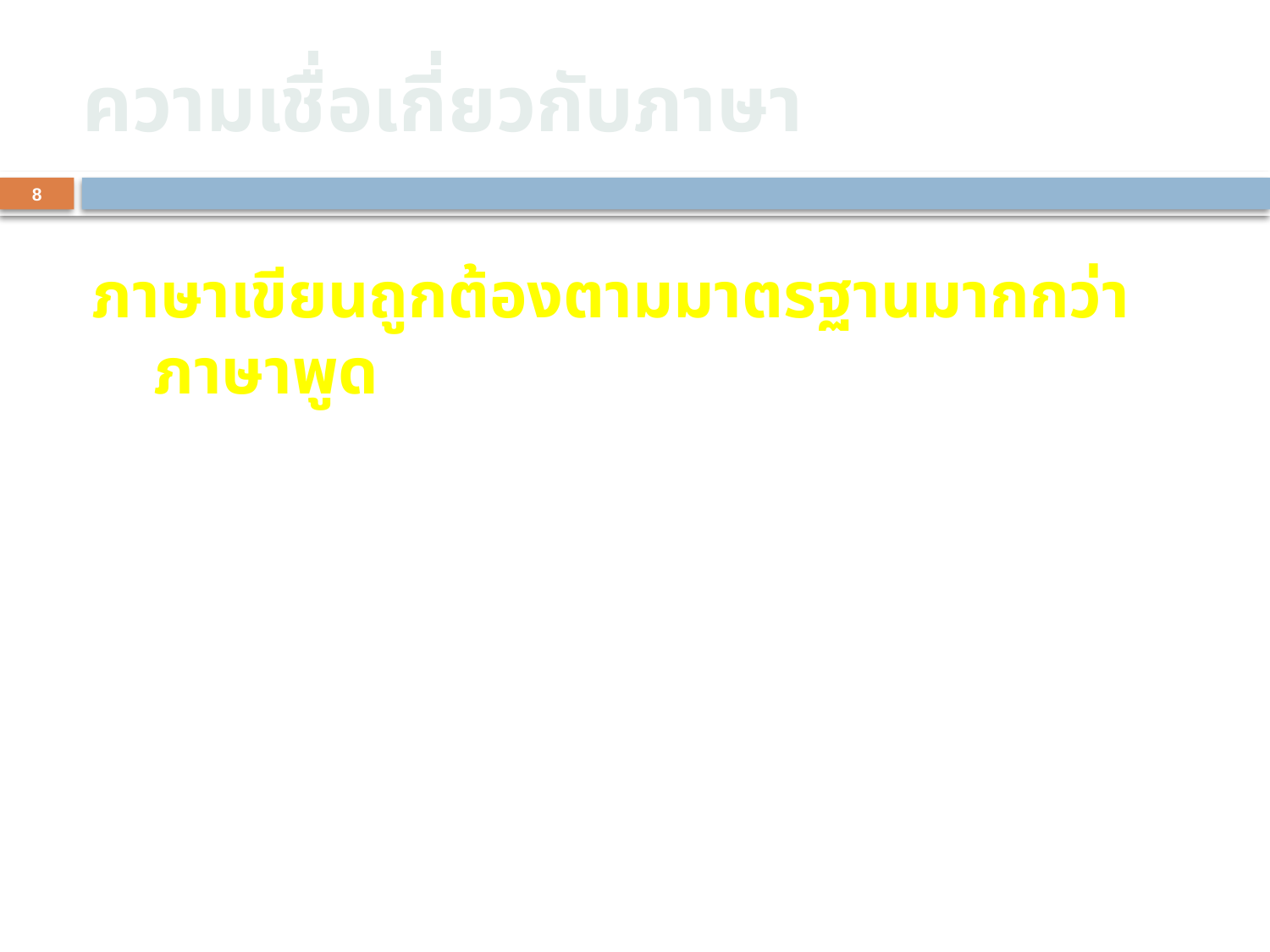

# ความเชื่อเกี่ยวกับภาษา
8
ภาษาเขียนถูกต้องตามมาตรฐานมากกว่าภาษาพูด